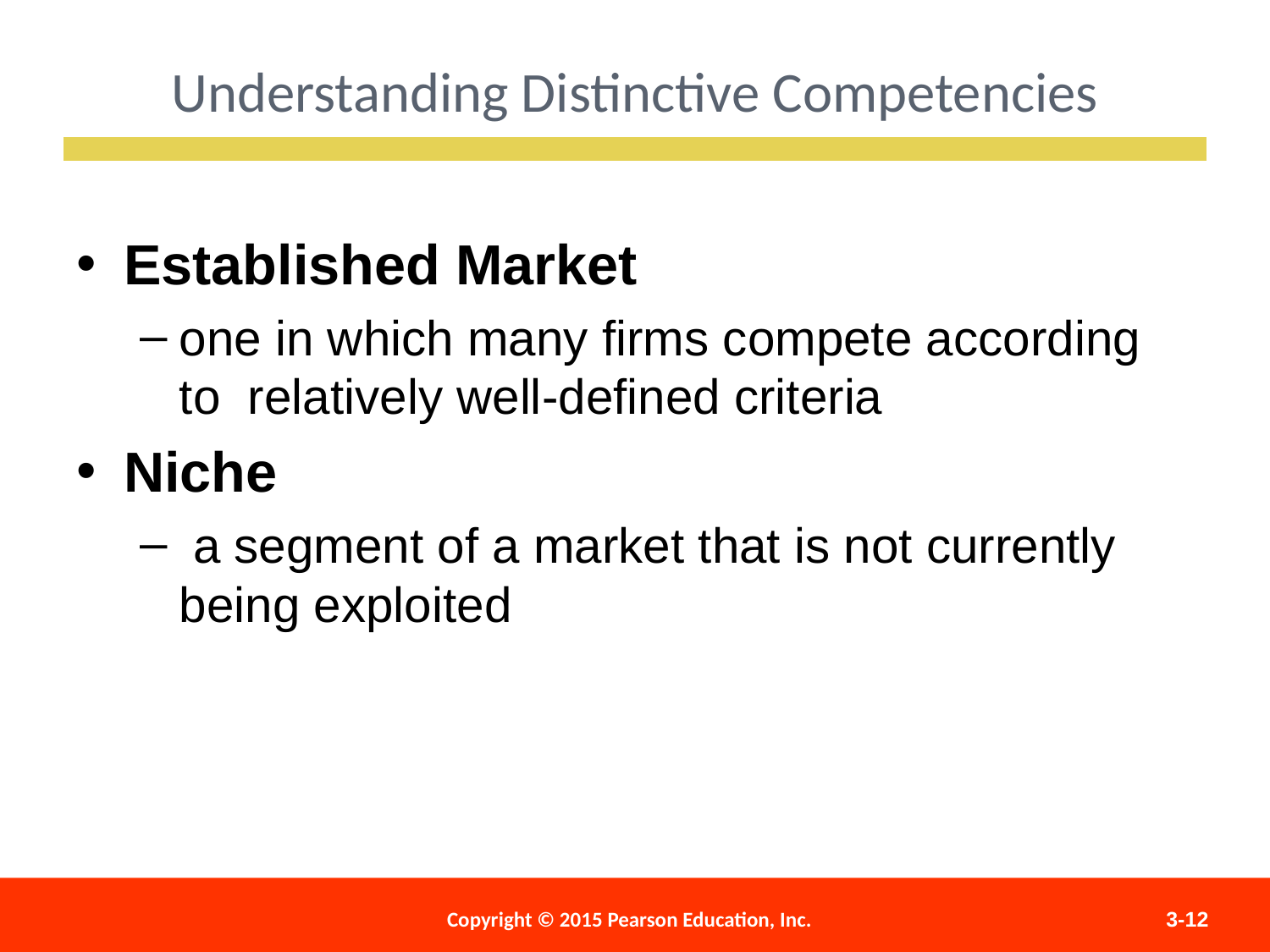

Understanding Distinctive Competencies
Established Market
one in which many firms compete according to  relatively well-defined criteria
Niche
 a segment of a market that is not currently being exploited